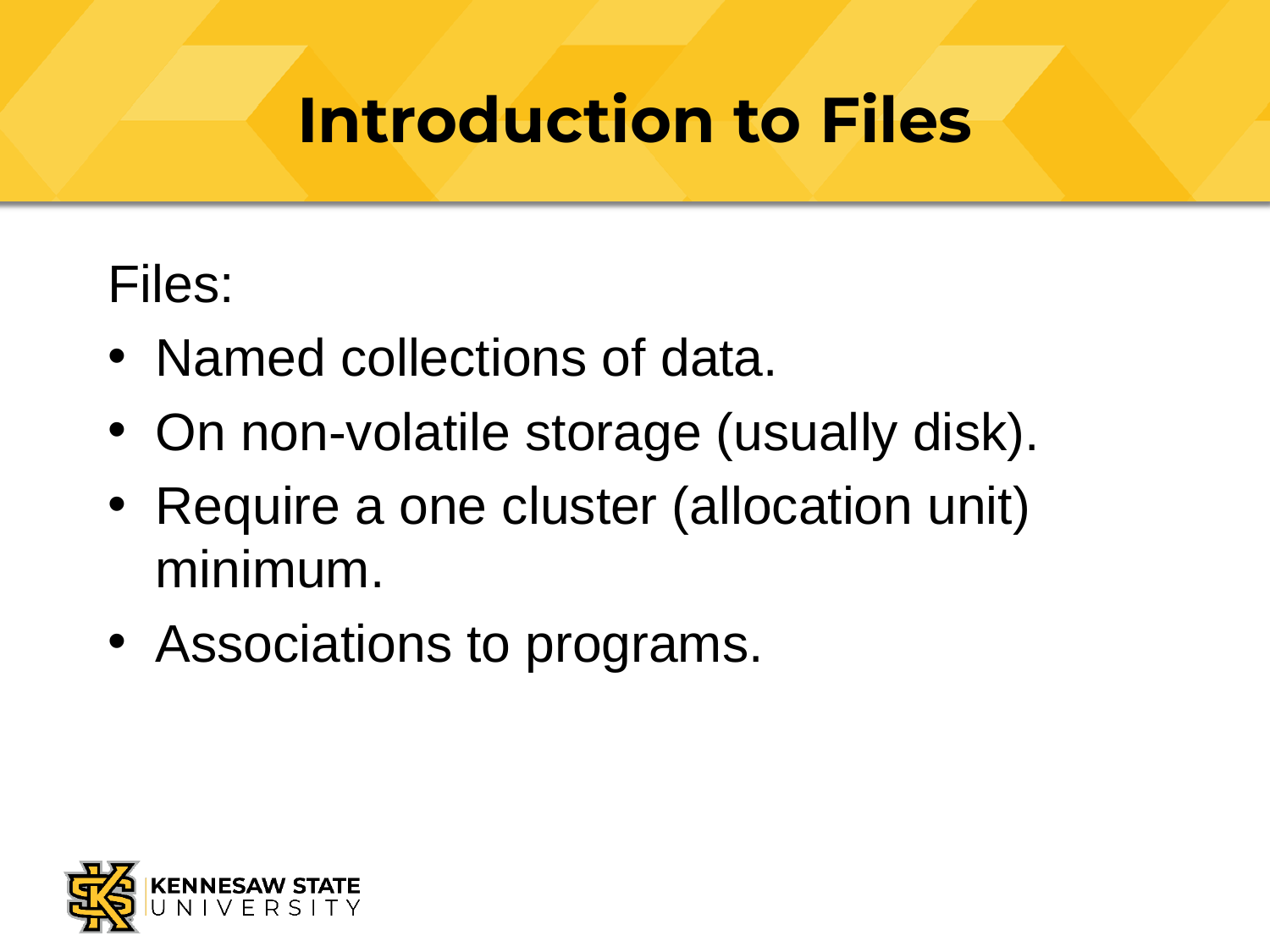

# Introduction to Files
Files:
Named collections of data.
On non-volatile storage (usually disk).
Require a one cluster (allocation unit) minimum.
Associations to programs.